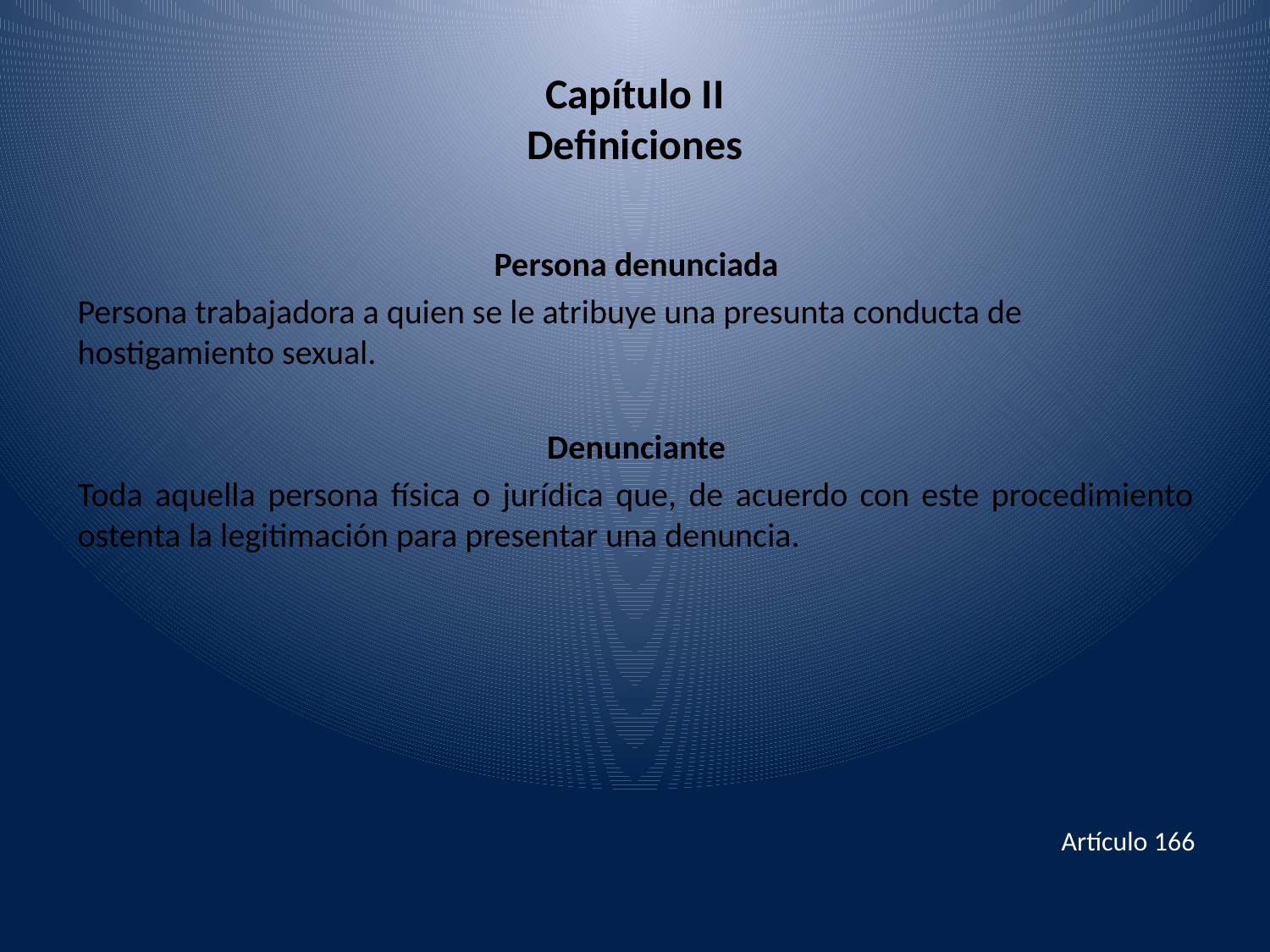

# Capítulo II Definiciones
Persona denunciada
Persona trabajadora a quien se le atribuye una presunta conducta de hostigamiento sexual.

Denunciante
Toda aquella persona física o jurídica que, de acuerdo con este procedimiento ostenta la legitimación para presentar una denuncia.

Artículo 166